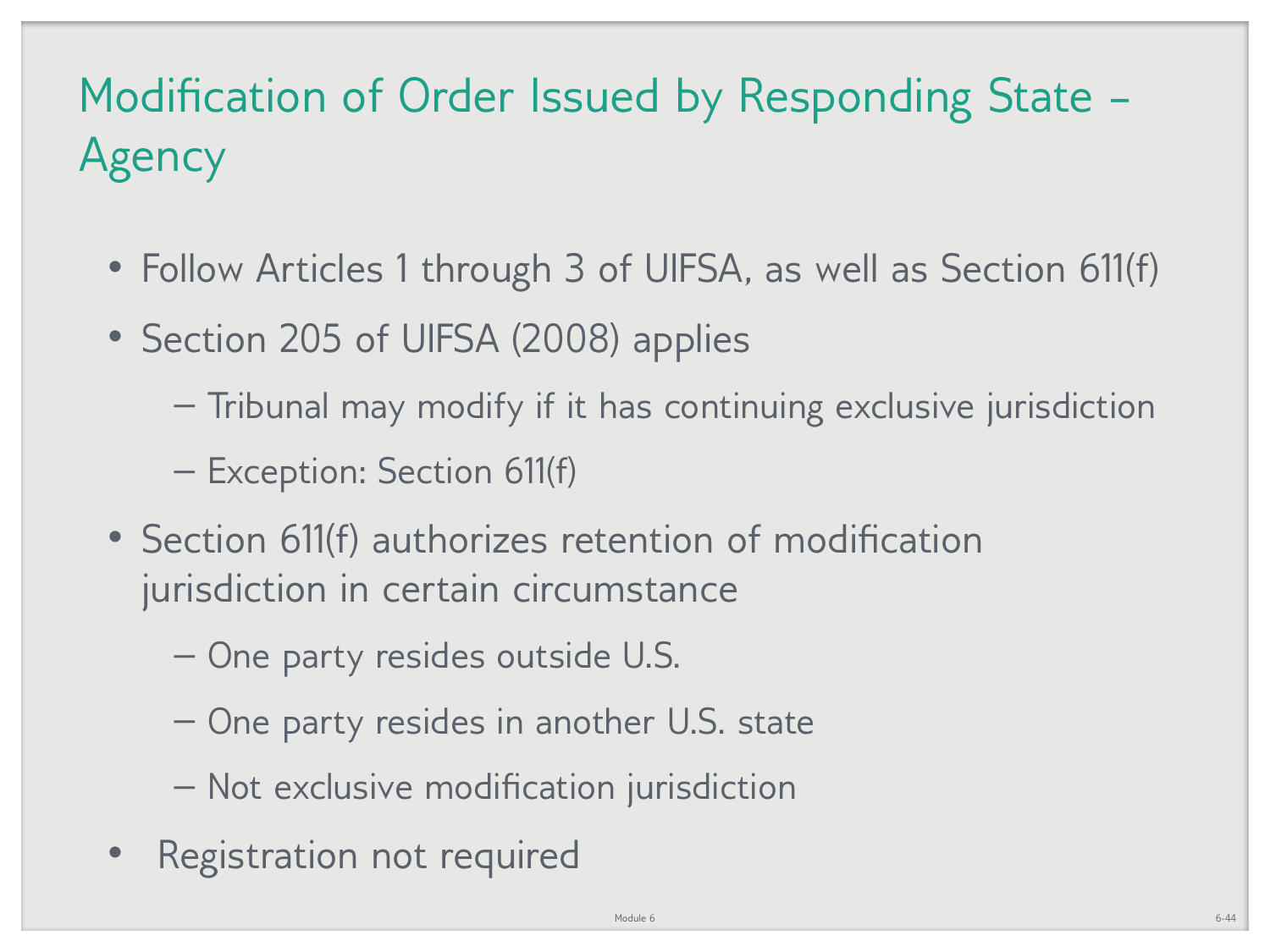

# Modification of Order Issued by Responding State – Agency
Follow Articles 1 through 3 of UIFSA, as well as Section 611(f)
Section 205 of UIFSA (2008) applies
Tribunal may modify if it has continuing exclusive jurisdiction
Exception: Section 611(f)
Section 611(f) authorizes retention of modification jurisdiction in certain circumstance
One party resides outside U.S.
One party resides in another U.S. state
Not exclusive modification jurisdiction
Registration not required

Module 6
6-44